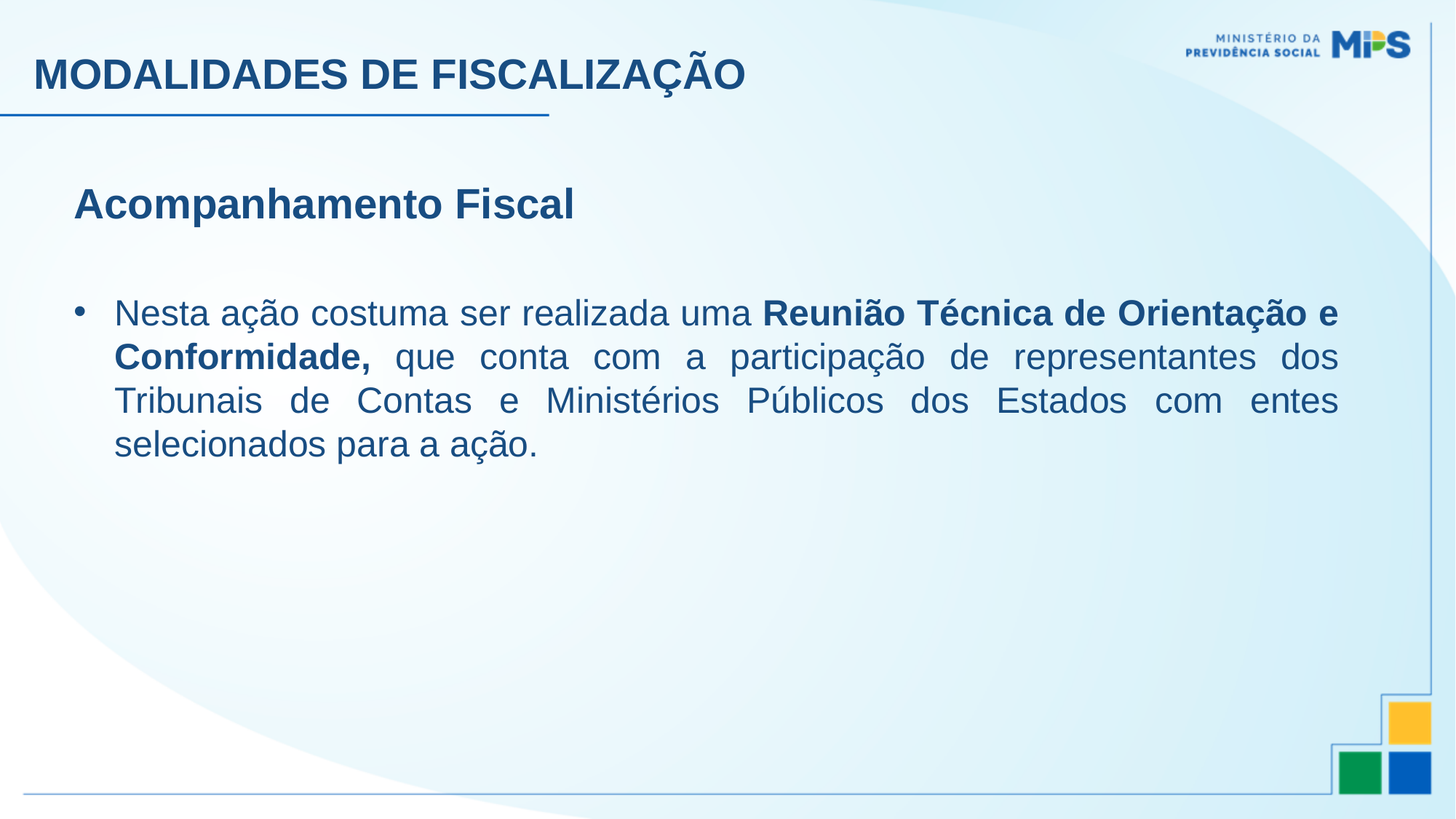

MODALIDADES DE FISCALIZAÇÃO

Acompanhamento Fiscal

Nesta ação costuma ser realizada uma Reunião Técnica de Orientação e Conformidade, que conta com a participação de representantes dos Tribunais de Contas e Ministérios Públicos dos Estados com entes selecionados para a ação.